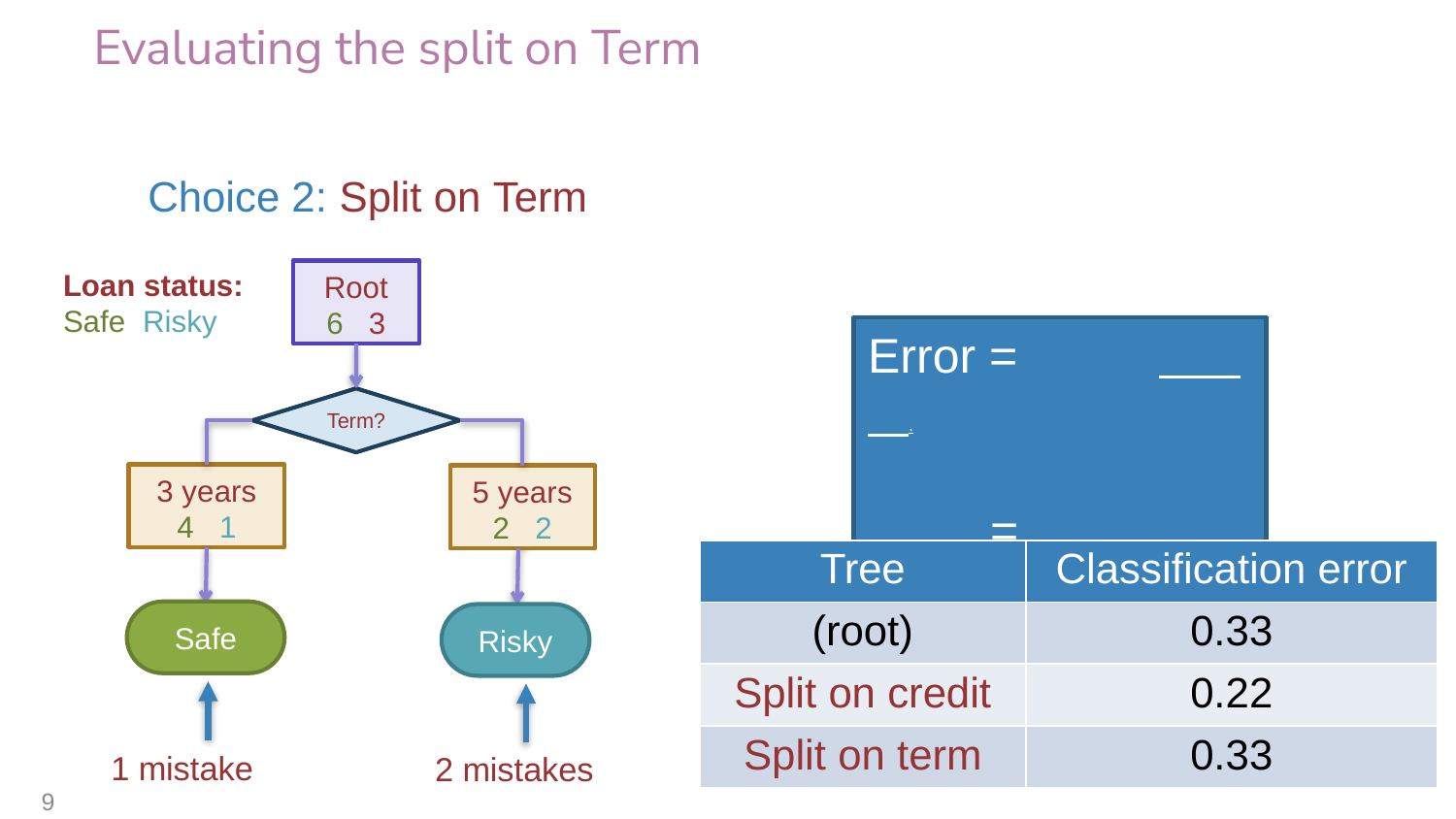

# Evaluating the split on Term
Choice 2: Split on Term
Loan status:
Safe  Risky
Root
6   3
Error = 	          .

         =
Term?
3 years
4   1
5 years
2   2
| Tree | Classification error |
| --- | --- |
| (root) | 0.33 |
| Split on credit | 0.22 |
| Split on term | 0.33 |
Safe
Risky
1 mistake
2 mistakes